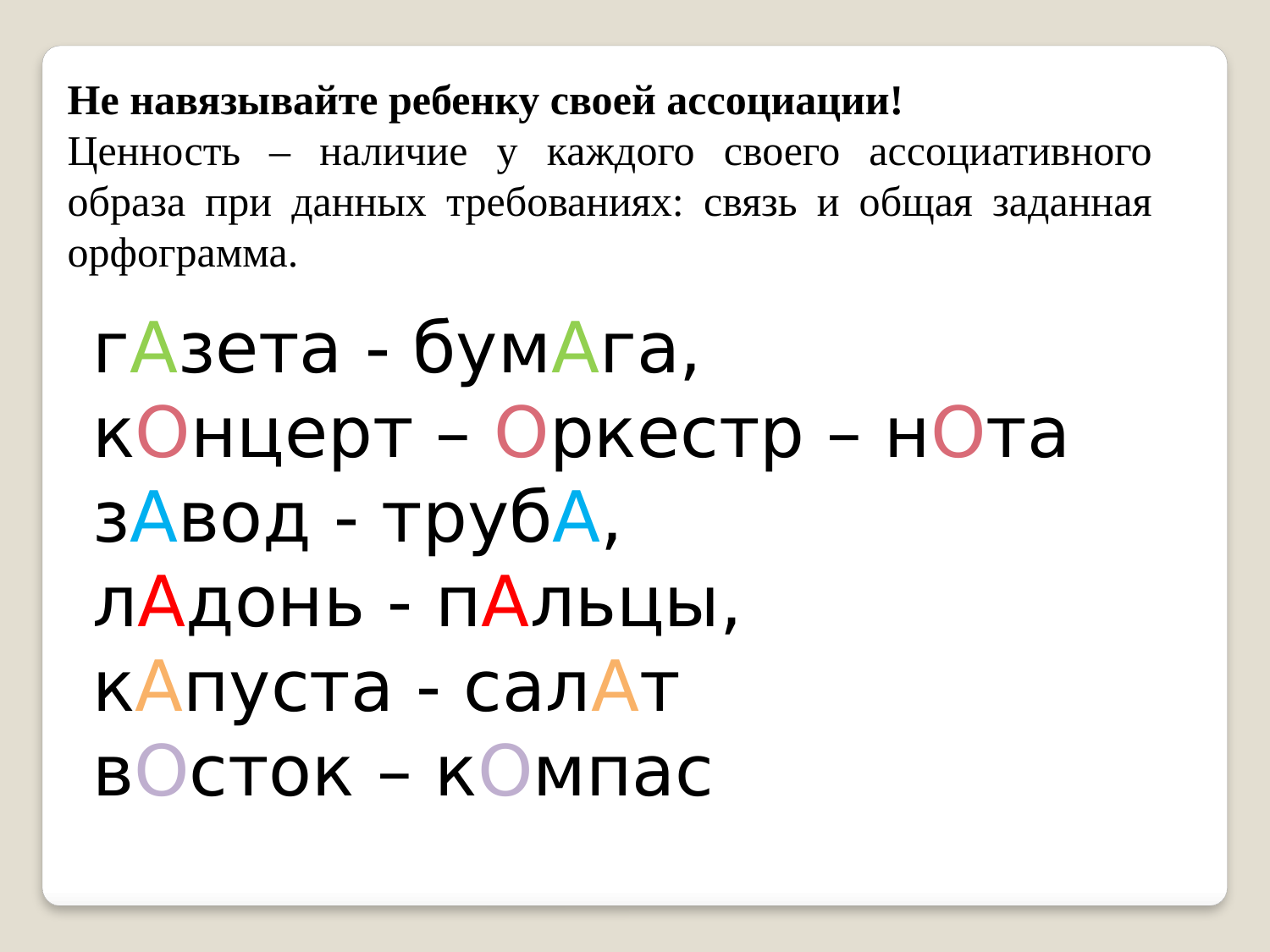

Не навязывайте ребенку своей ассоциации!
Ценность – наличие у каждого своего ассоциативного образа при данных требованиях: связь и общая заданная орфограмма.
гАзета - бумАга,
кОнцерт – Оркестр – нОта
зАвод - трубА,
лАдонь - пАльцы,
кАпуста - салАт
вОсток – кОмпас